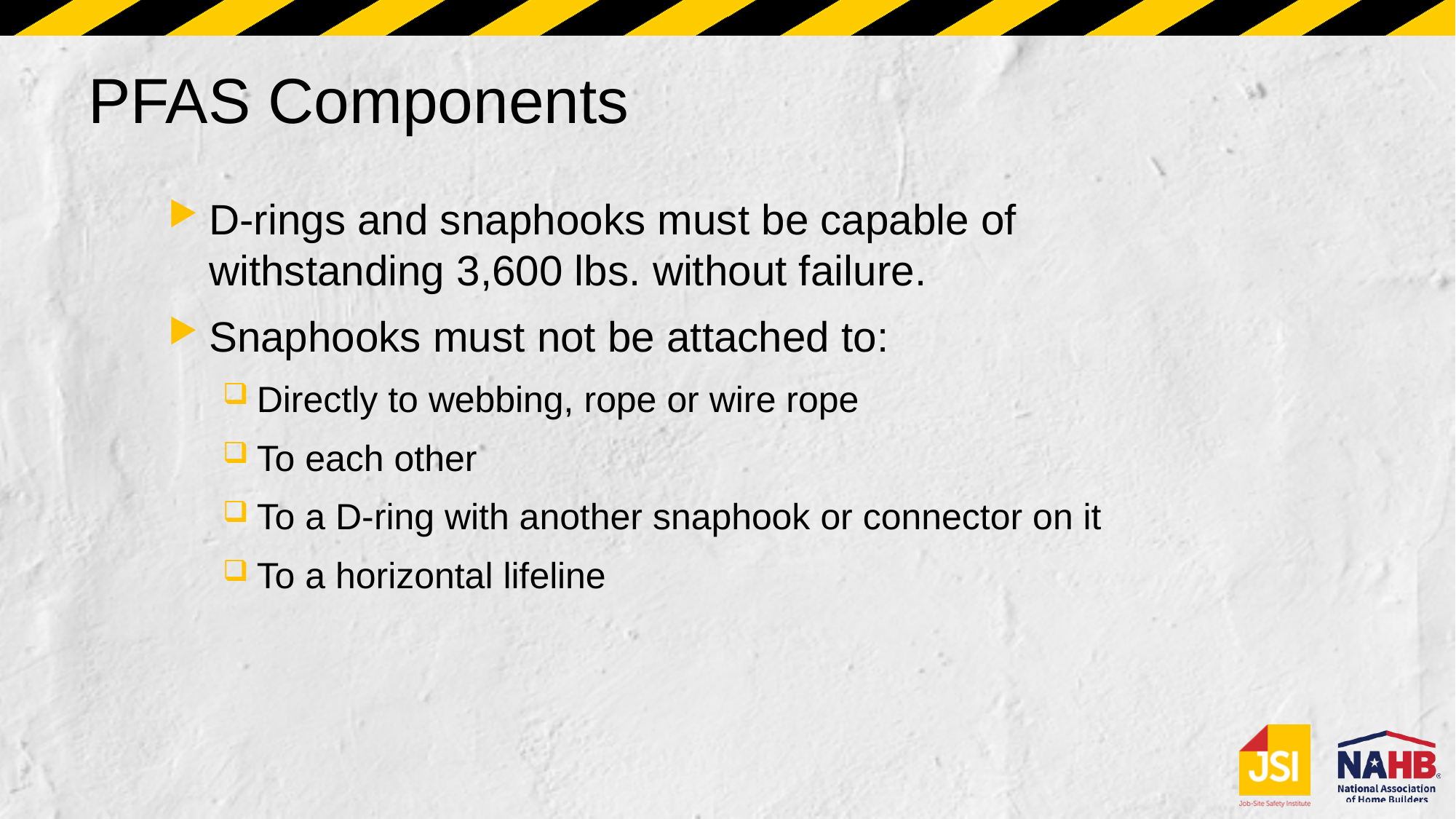

# PFAS Components
D-rings and snaphooks must be capable of withstanding 3,600 lbs. without failure.
Snaphooks must not be attached to:
Directly to webbing, rope or wire rope
To each other
To a D-ring with another snaphook or connector on it
To a horizontal lifeline